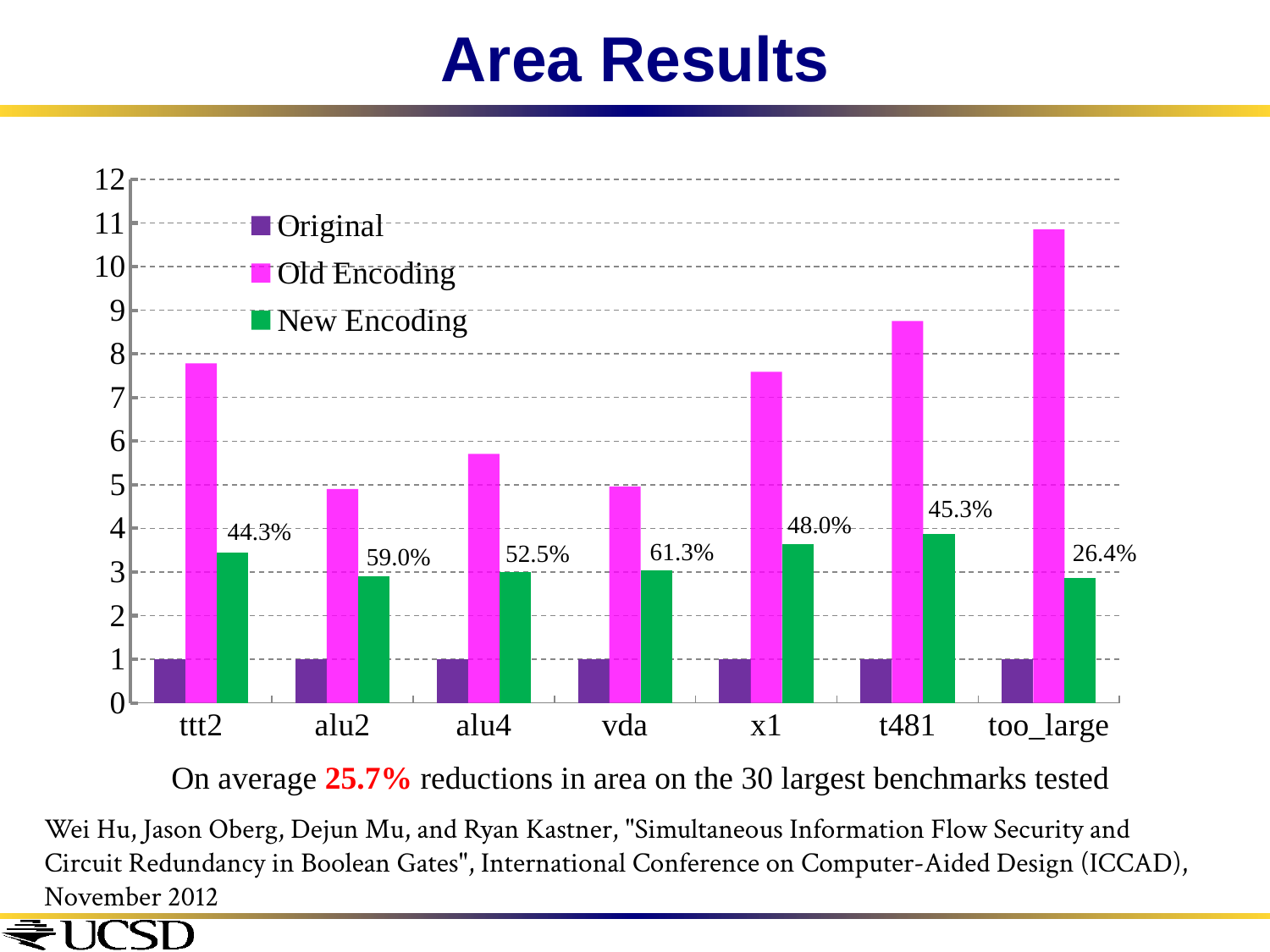

# Area Results

### Chart

| Category | Original | Old Encoding | New Encoding |
|---|---|---|---|
| ttt2 | 1.0 | 7.781250000000012 | 3.44791666666667 |
| alu2 | 1.0 | 4.903857225100748 | 2.892918825561312 |
| alu4 | 1.0 | 5.70952072538862 | 2.999892055267703 |
| vda | 1.0 | 4.958627648839556 | 3.041035990581904 |
| x1 | 1.0 | 7.589545844044559 | 3.647814910025707 |
| t481 | 1.0 | 8.751968503936999 | 3.874015748031501 |
| too_large | 1.0 | 10.84898031987633 | 2.867590225340401 |
45.3%
48.0%
44.3%
61.3%
26.4%
52.5%
59.0%
On average 25.7% reductions in area on the 30 largest benchmarks tested
Wei Hu, Jason Oberg, Dejun Mu, and Ryan Kastner, "Simultaneous Information Flow Security and Circuit Redundancy in Boolean Gates", International Conference on Computer-Aided Design (ICCAD), November 2012